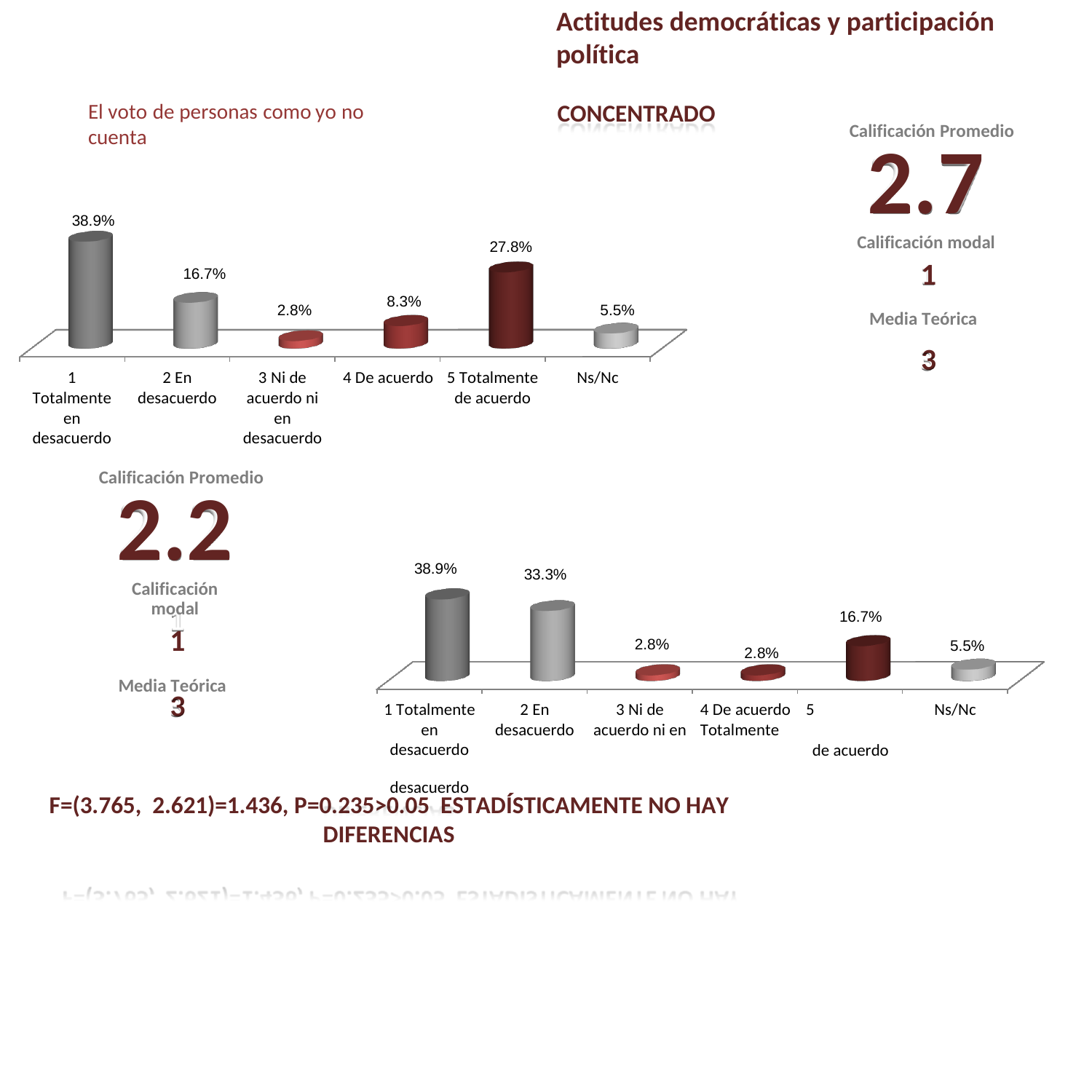

Actitudes democráticas y participación política
CONCENTRADO
El voto de personas como yo no cuenta

Calificación Promedio
2.7
Calificación modal
1

Media Teórica

3
38.9%

27.8%

16.7%
8.3%
2.8%
5.5%

1 Totalmente en desacuerdo
3 Ni de acuerdo ni en desacuerdo
2 En
desacuerdo
4 De acuerdo
5 Totalmente
de acuerdo
Ns/Nc

Calificación Promedio
2.2
Calificación modal
1

Media Teórica

38.9%
33.3%

16.7%
2.8%
5.5%
2.8%

3

1 Totalmente
en
2 En
desacuerdo
3 Ni de
acuerdo ni en
4 De acuerdo    5 Totalmente
de acuerdo
Ns/Nc
desacuerdo	desacuerdo
F=(3.765,  2.621)=1.436, P=0.235>0.05  ESTADÍSTICAMENTE NO HAY
DIFERENCIAS